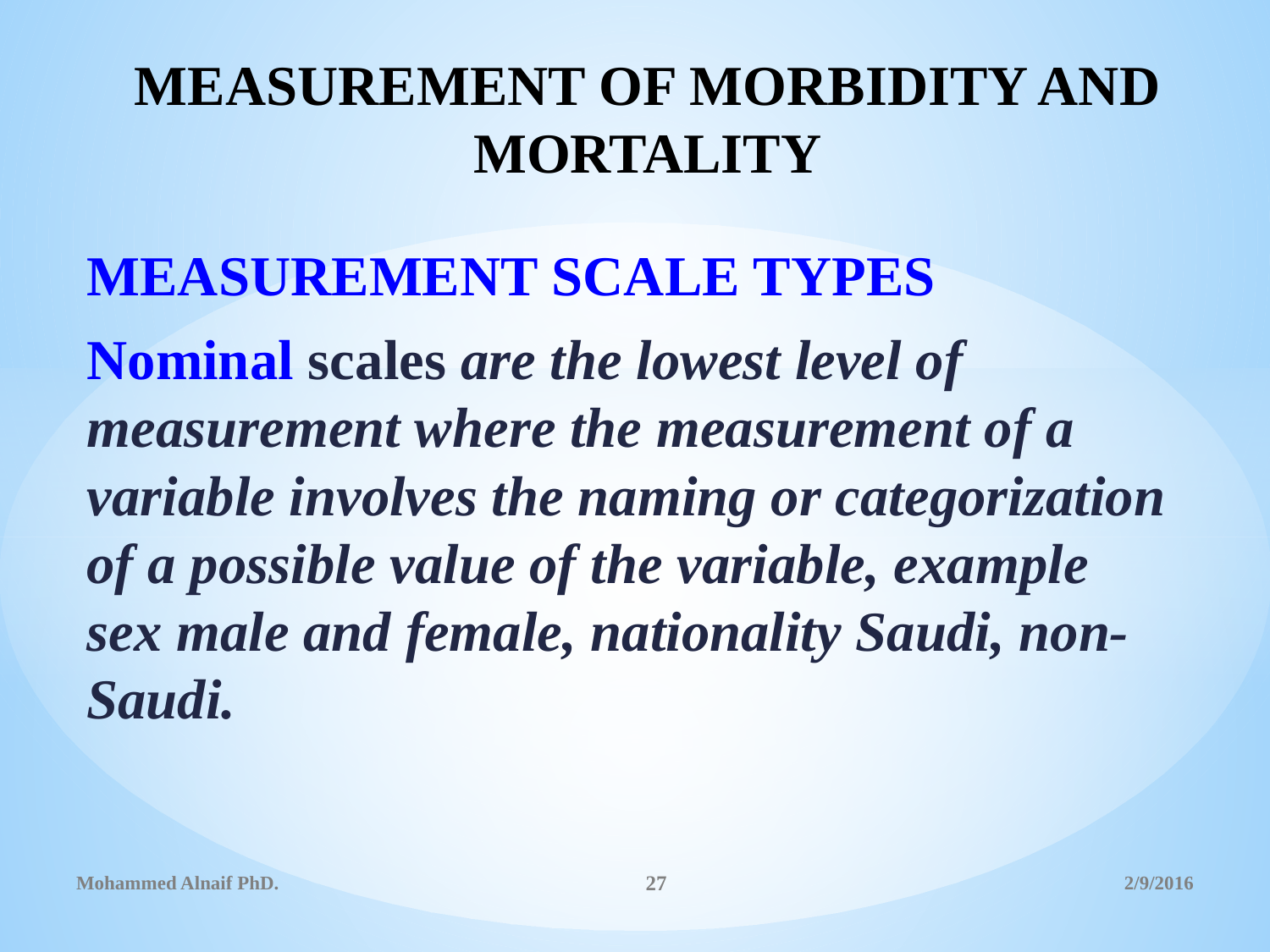

# MEASUREMENT OF MORBIDITY AND MORTALITY
MEASUREMENT SCALE TYPES
Nominal scales are the lowest level of measurement where the measurement of a variable involves the naming or categorization of a possible value of the variable, example sex male and female, nationality Saudi, non-Saudi.
Mohammed Alnaif PhD.
27
2/9/2016